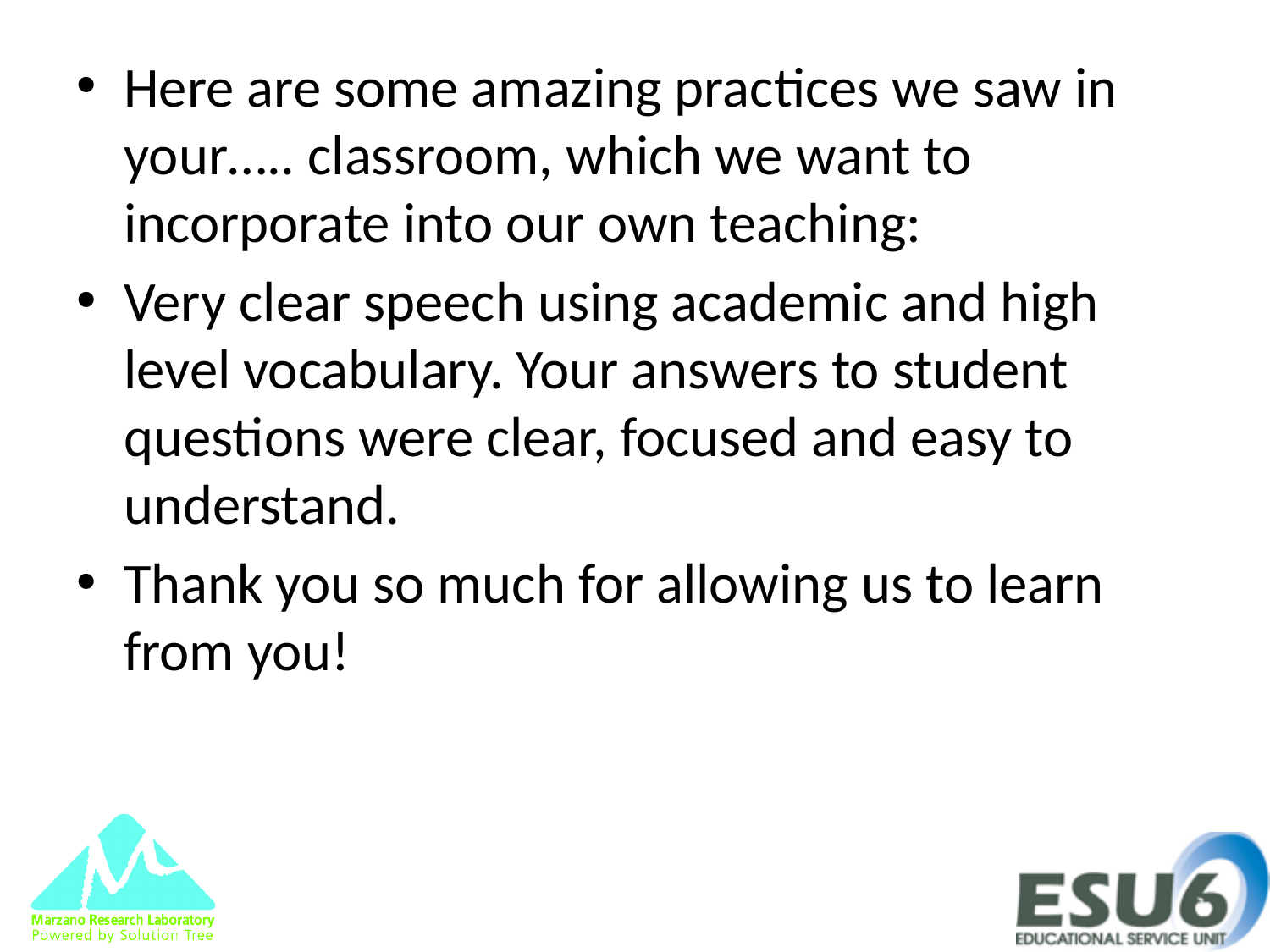

Here are some amazing practices we saw in your….. classroom, which we want to incorporate into our own teaching:
Very clear speech using academic and high level vocabulary. Your answers to student questions were clear, focused and easy to understand.
Thank you so much for allowing us to learn from you!